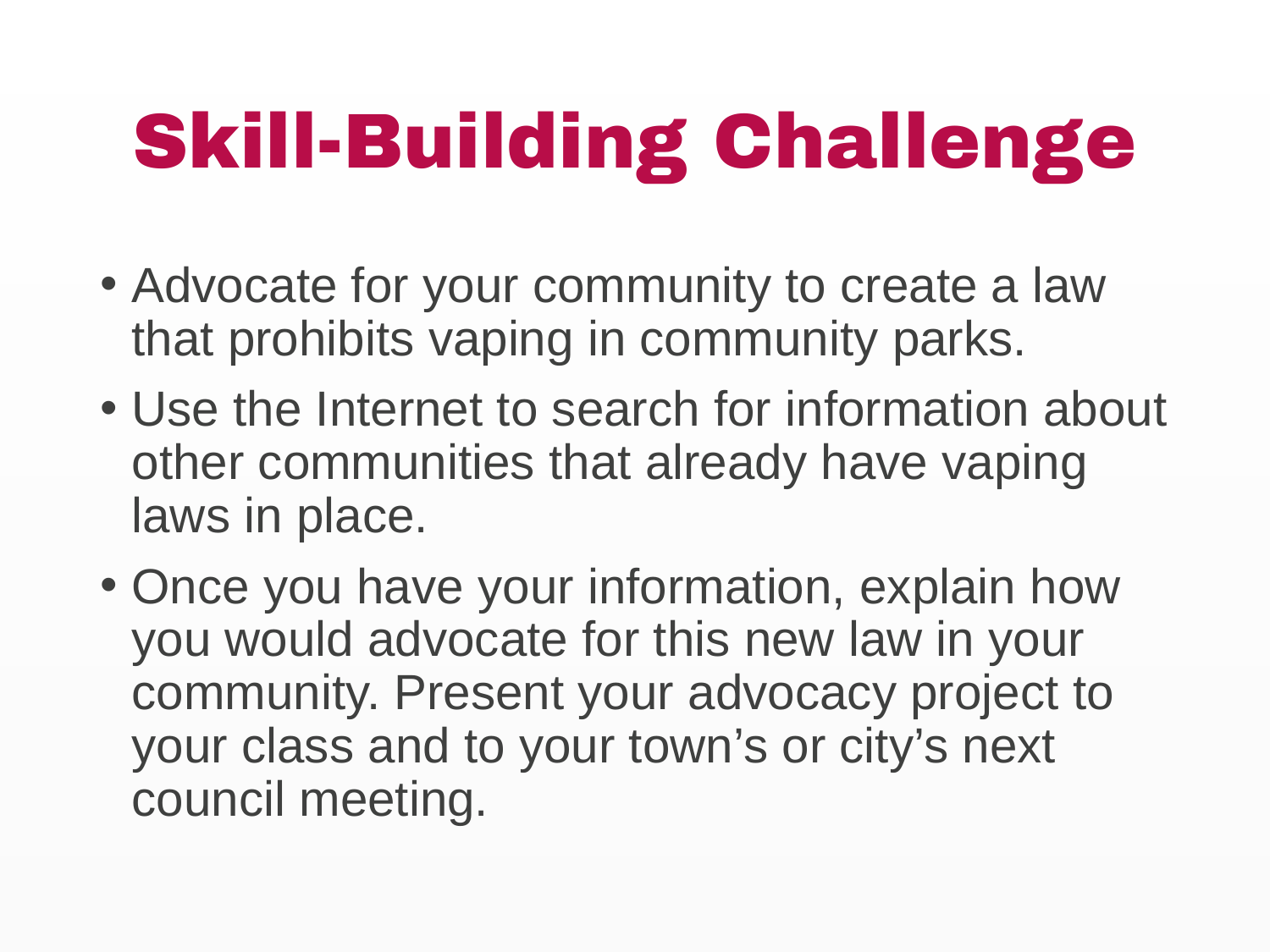

# Skill-Building Challenge
Advocate for your community to create a law that prohibits vaping in community parks.
Use the Internet to search for information about other communities that already have vaping laws in place.
Once you have your information, explain how you would advocate for this new law in your community. Present your advocacy project to your class and to your town’s or city’s next council meeting.